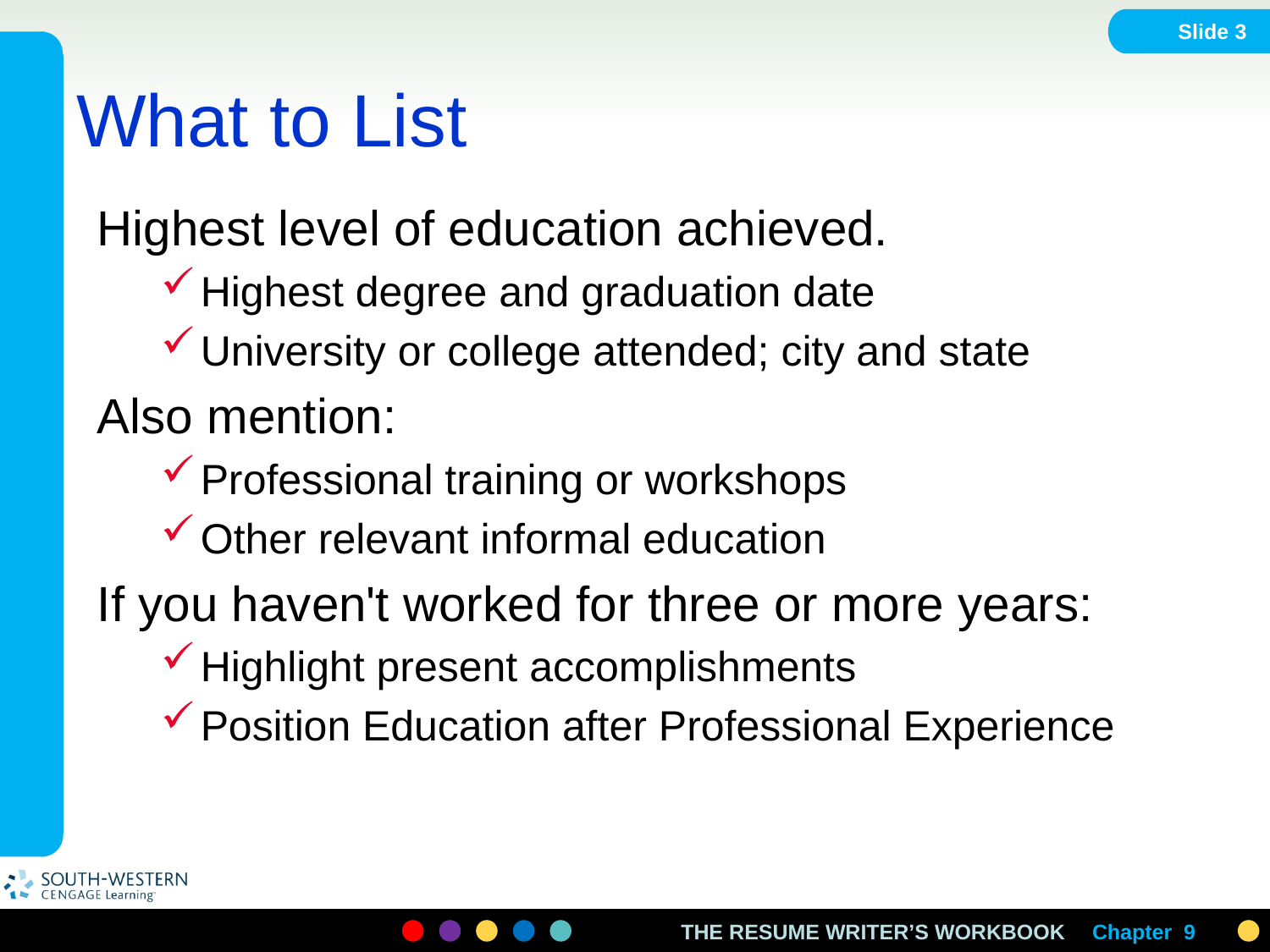

Slide 3
# What to List
Highest level of education achieved.
Highest degree and graduation date
University or college attended; city and state
Also mention:
Professional training or workshops
Other relevant informal education
If you haven't worked for three or more years:
Highlight present accomplishments
Position Education after Professional Experience

Chapter  9